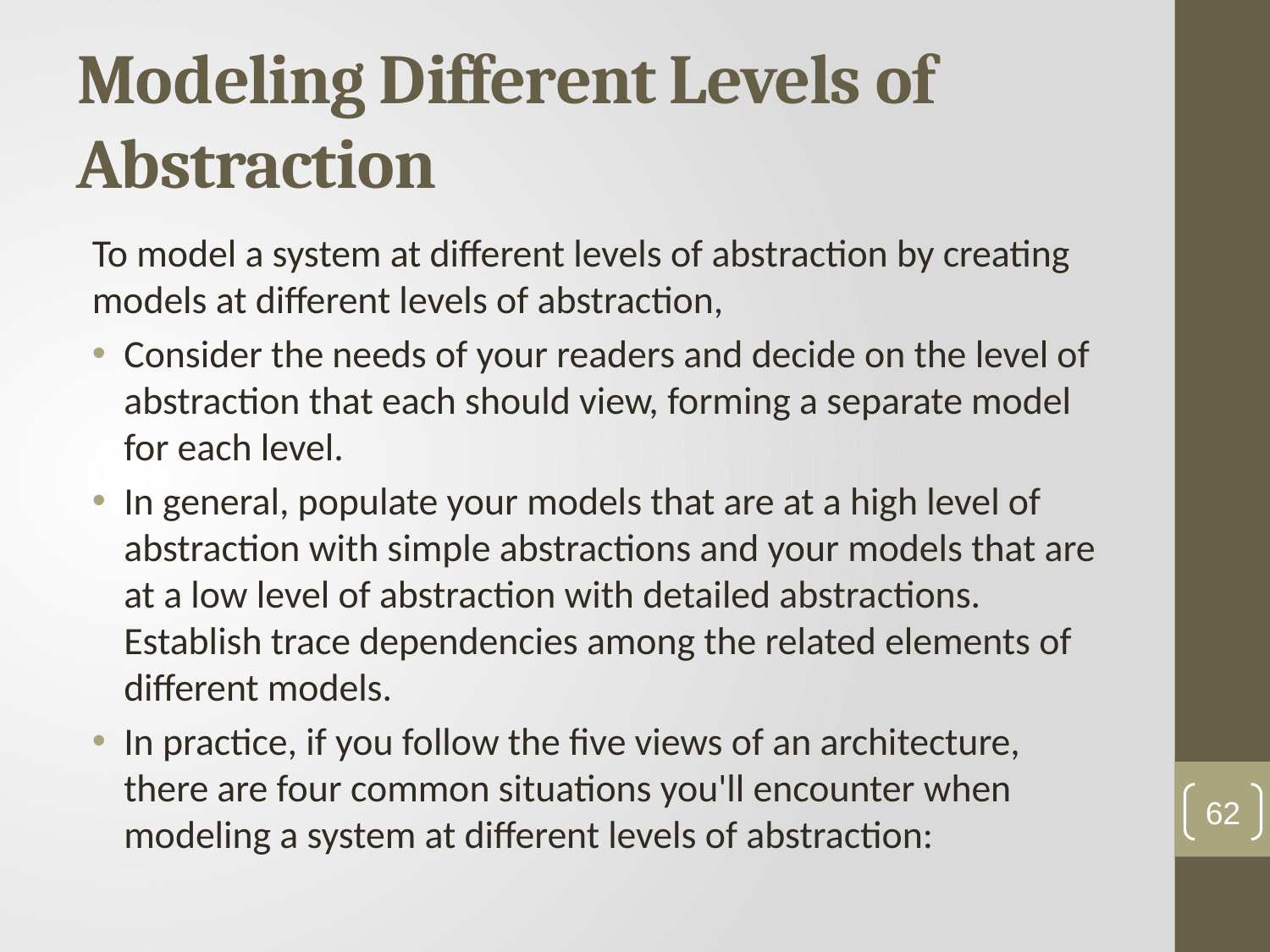

# Modeling Different Levels of Abstraction
To model a system at different levels of abstraction by creating models at different levels of abstraction,
Consider the needs of your readers and decide on the level of abstraction that each should view, forming a separate model for each level.
In general, populate your models that are at a high level of abstraction with simple abstractions and your models that are at a low level of abstraction with detailed abstractions. Establish trace dependencies among the related elements of different models.
In practice, if you follow the five views of an architecture, there are four common situations you'll encounter when modeling a system at different levels of abstraction:
62